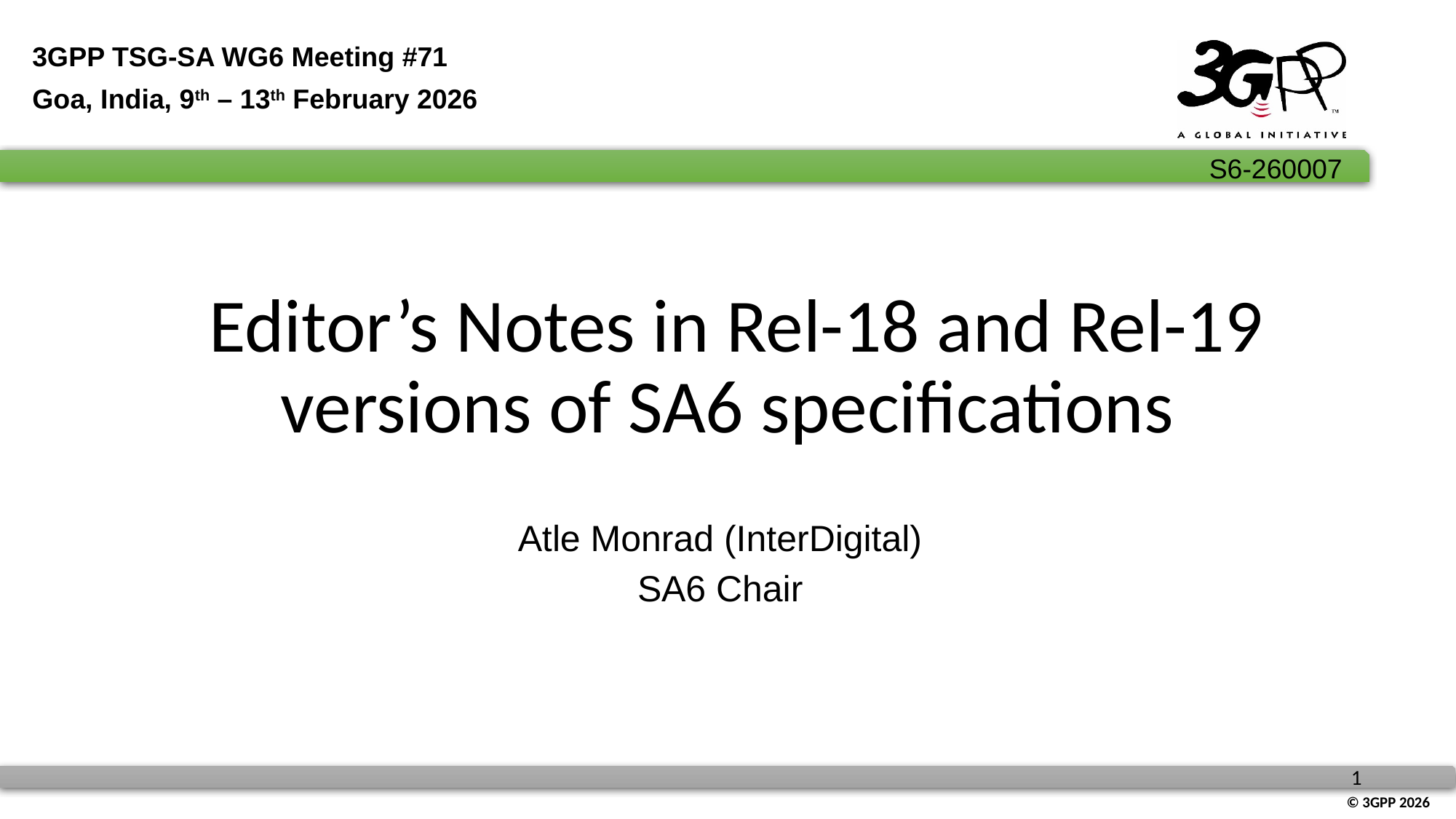

3GPP TSG-SA WG6 Meeting #71
Goa, India, 9th – 13th February 2026
# Editor’s Notes in Rel-18 and Rel-19 versions of SA6 specifications
Atle Monrad (InterDigital)
SA6 Chair